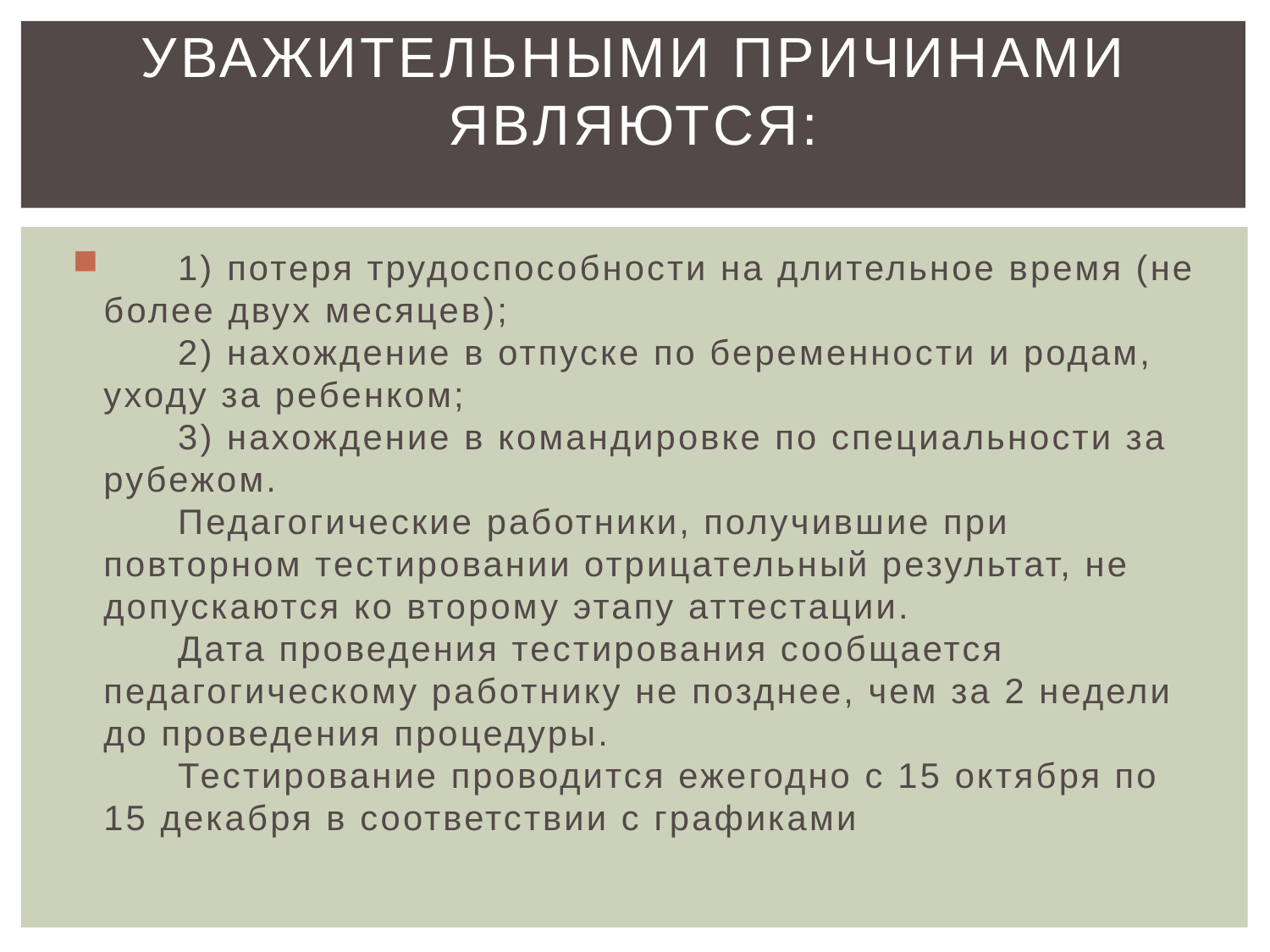

# Уважительными причинами являются:
      1) потеря трудоспособности на длительное время (не более двух месяцев);
      2) нахождение в отпуске по беременности и родам, уходу за ребенком;
      3) нахождение в командировке по специальности за рубежом.
      Педагогические работники, получившие при повторном тестировании отрицательный результат, не допускаются ко второму этапу аттестации.
      Дата проведения тестирования сообщается педагогическому работнику не позднее, чем за 2 недели до проведения процедуры.
      Тестирование проводится ежегодно с 15 октября по 15 декабря в соответствии с графиками